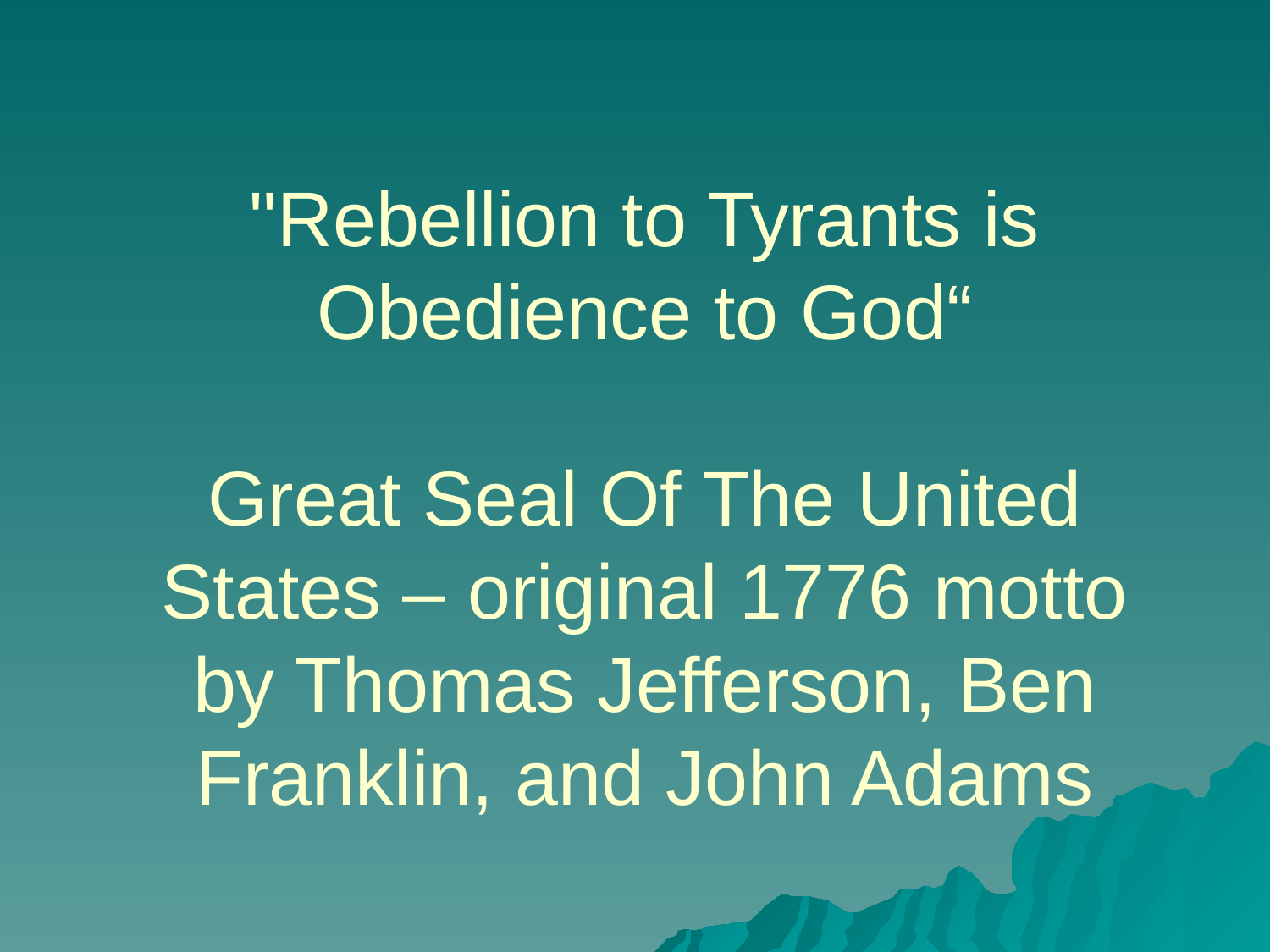

# "Rebellion to Tyrants is Obedience to God“ Great Seal Of The United States – original 1776 motto by Thomas Jefferson, Ben Franklin, and John Adams